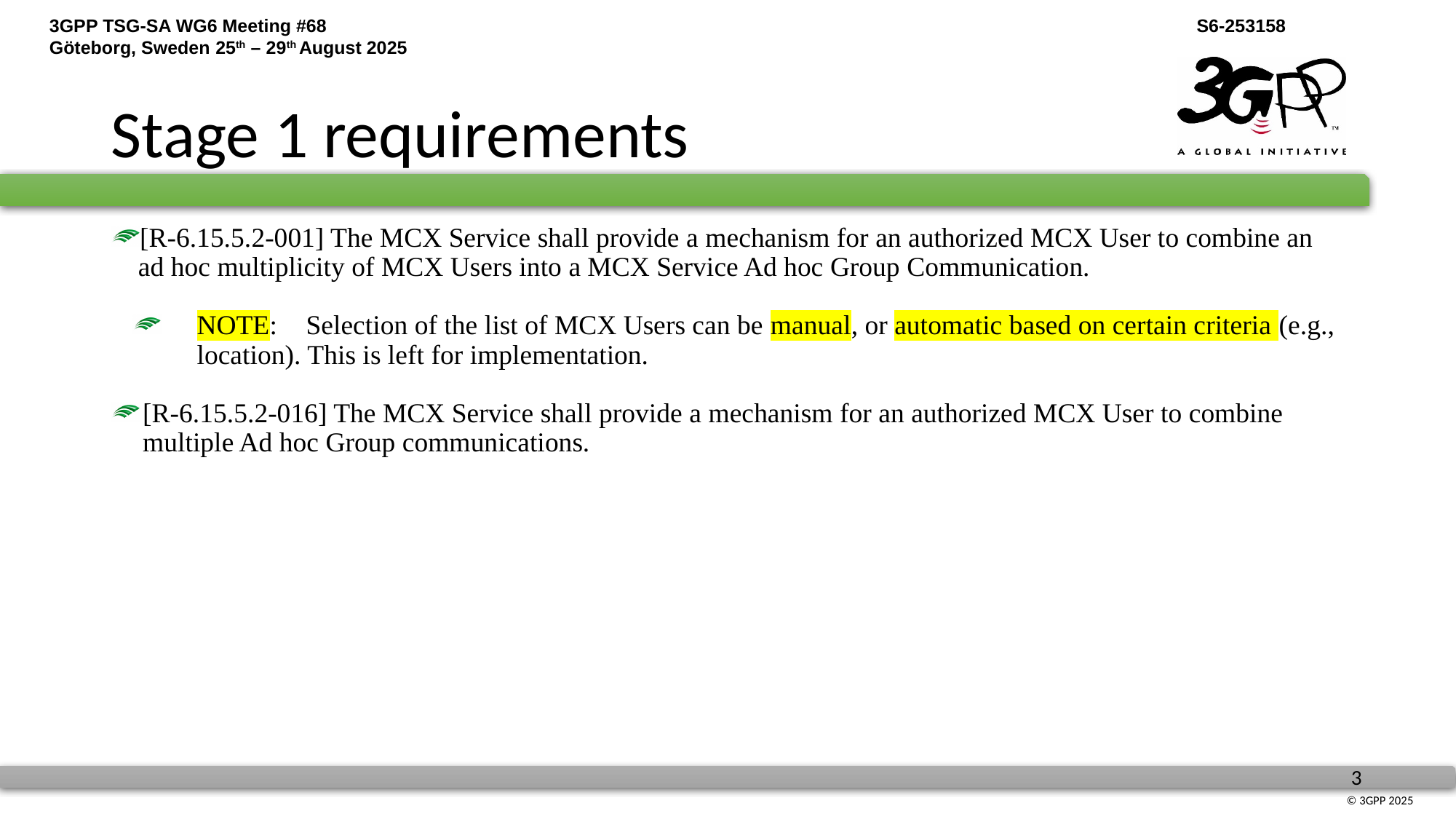

# Stage 1 requirements
[R-6.15.5.2-001] The MCX Service shall provide a mechanism for an authorized MCX User to combine an ad hoc multiplicity of MCX Users into a MCX Service Ad hoc Group Communication.
NOTE:	Selection of the list of MCX Users can be manual, or automatic based on certain criteria (e.g., location). This is left for implementation.
[R-6.15.5.2-016] The MCX Service shall provide a mechanism for an authorized MCX User to combine multiple Ad hoc Group communications.